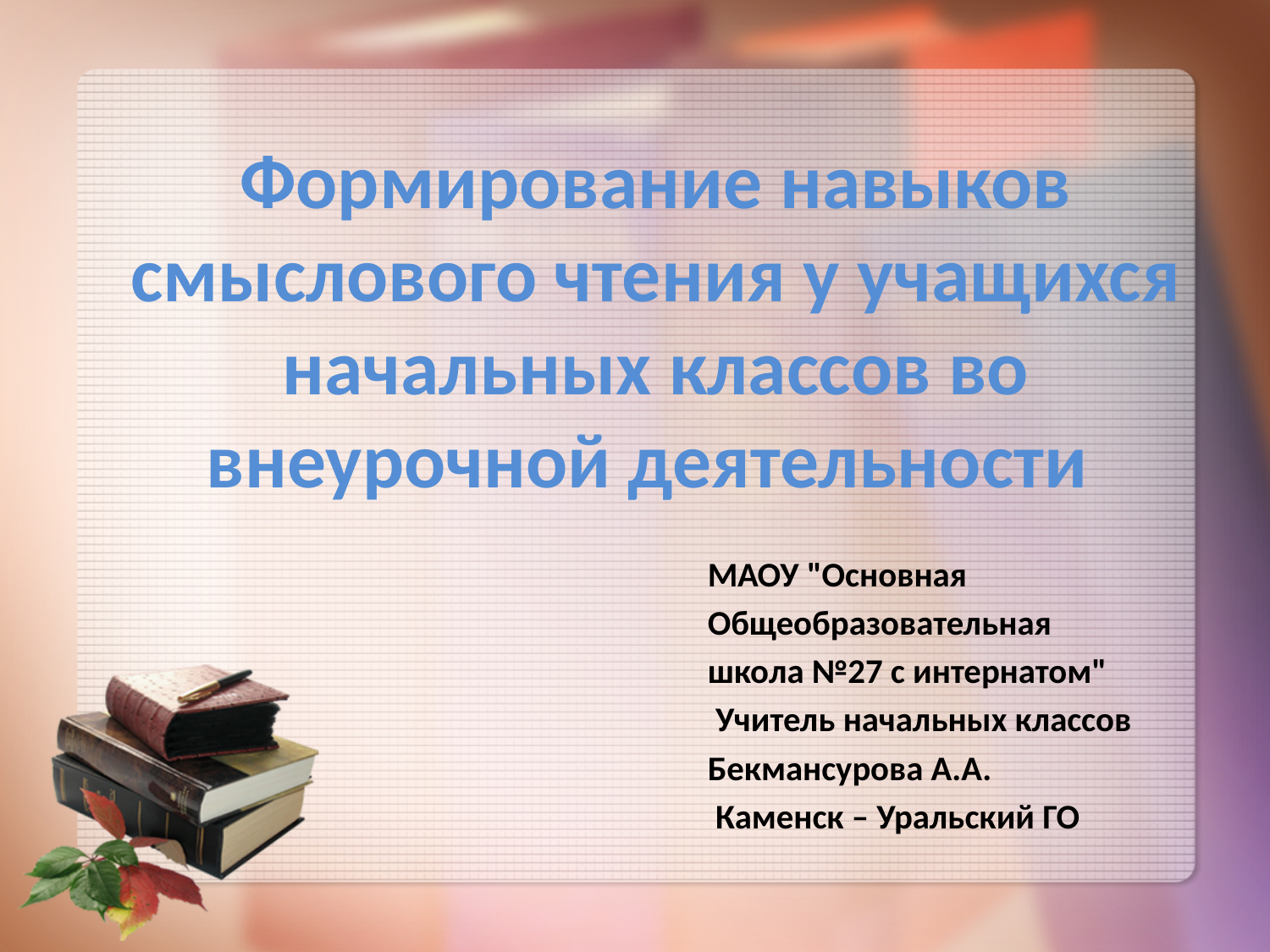

# Формирование навыков смыслового чтения у учащихся начальных классов во внеурочной деятельности
МАОУ "Основная
Общеобразовательная
школа №27 с интернатом"
 Учитель начальных классов
Бекмансурова А.А.
 Каменск – Уральский ГО